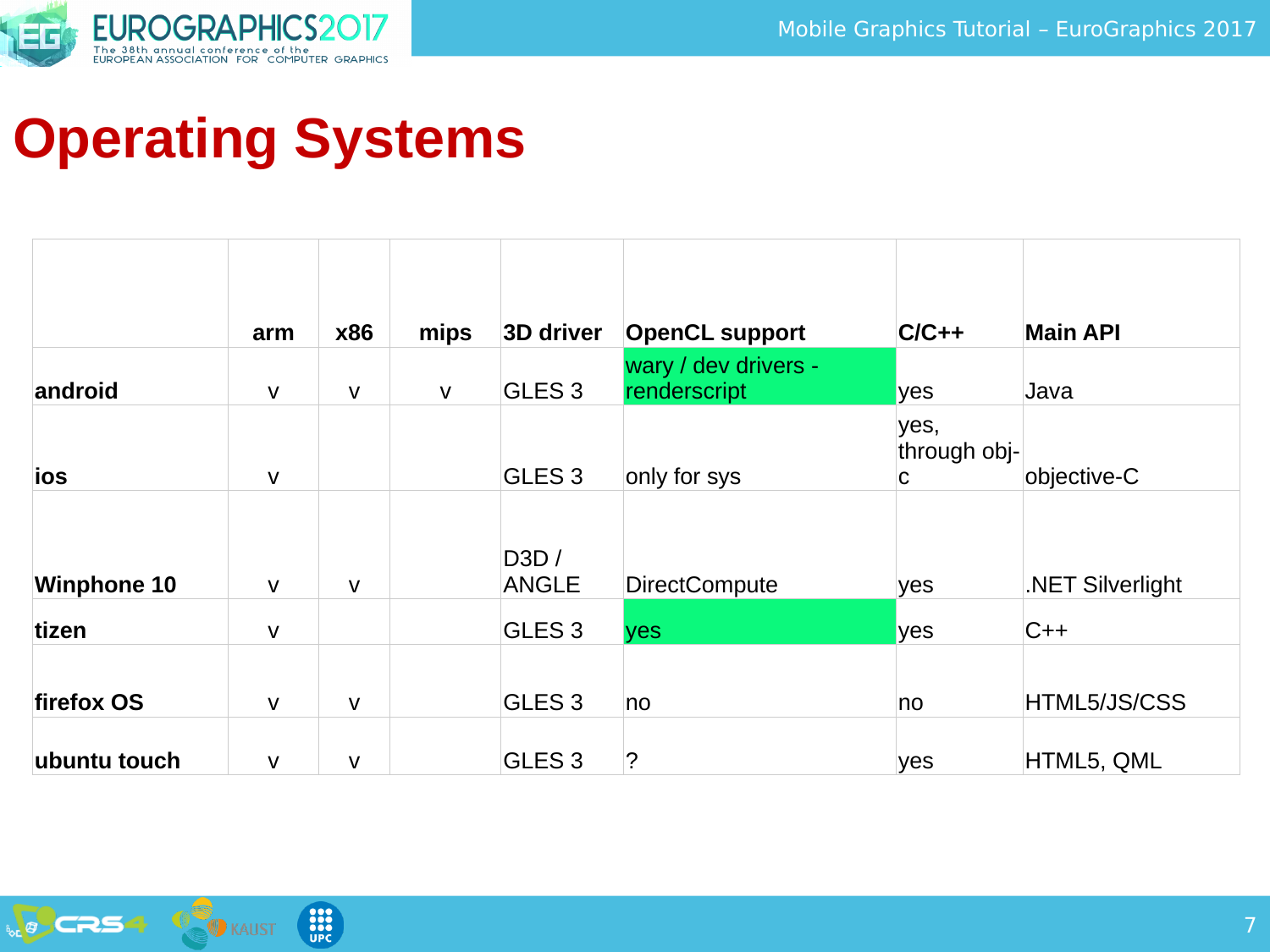

Operating Systems
|  | arm | x86 | mips | 3D driver | OpenCL support | C/C++ | Main API |
| --- | --- | --- | --- | --- | --- | --- | --- |
| android | v | v | v | GLES 3 | wary / dev drivers - renderscript | yes | Java |
| ios | v |  |  | GLES 3 | only for sys | yes, through obj-c | objective-C |
| Winphone 10 | v | v |  | D3D / ANGLE | DirectCompute | yes | .NET Silverlight |
| tizen | v |  |  | GLES 3 | yes | yes | C++ |
| firefox OS | v | v |  | GLES 3 | no | no | HTML5/JS/CSS |
| ubuntu touch | v | v |  | GLES 3 | ? | yes | HTML5, QML |
7